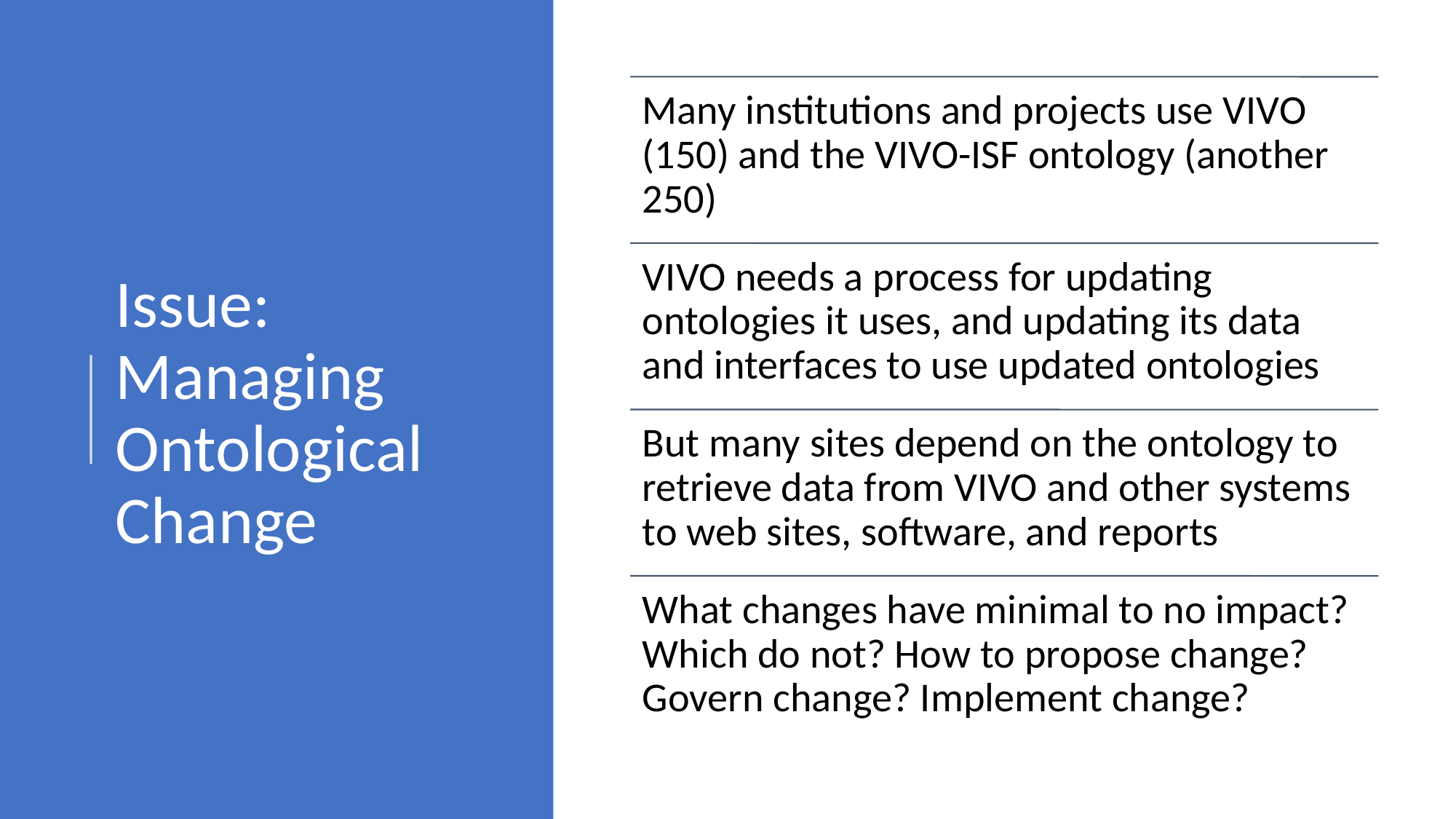

Many institutions and projects use VIVO (150) and the VIVO-ISF ontology (another 250)
VIVO needs a process for updating ontologies it uses, and updating its data and interfaces to use updated ontologies
But many sites depend on the ontology to retrieve data from VIVO and other systems to web sites, software, and reports
What changes have minimal to no impact?  Which do not? How to propose change?  Govern change? Implement change?
# Issue: Managing Ontological Change